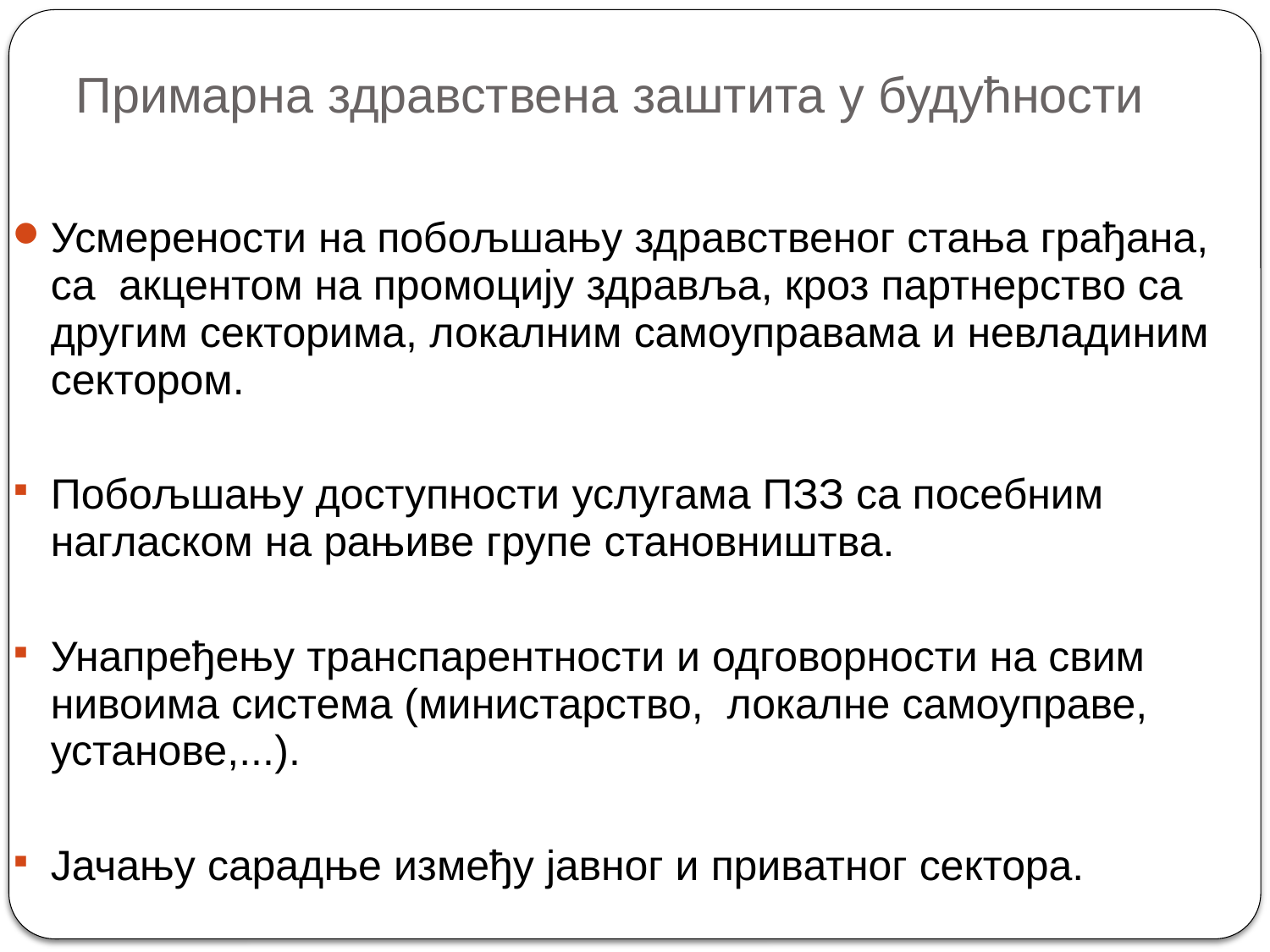

# Примарна здравствена заштита у будућности

Усмерености на побољшању здравственог стања грађана, са  акцентом на промоцију здравља, кроз партнерство са другим секторима, локалним самоуправама и невладиним сектором.

Побољшању доступности услугама ПЗЗ са посебним нагласком на рањиве групе становништва.

Унапређењу транспарентности и одговорности на свим нивоима система (министарство,  локалне самоуправе, установе,...).

Јачању сарадње између јавног и приватног сектора.